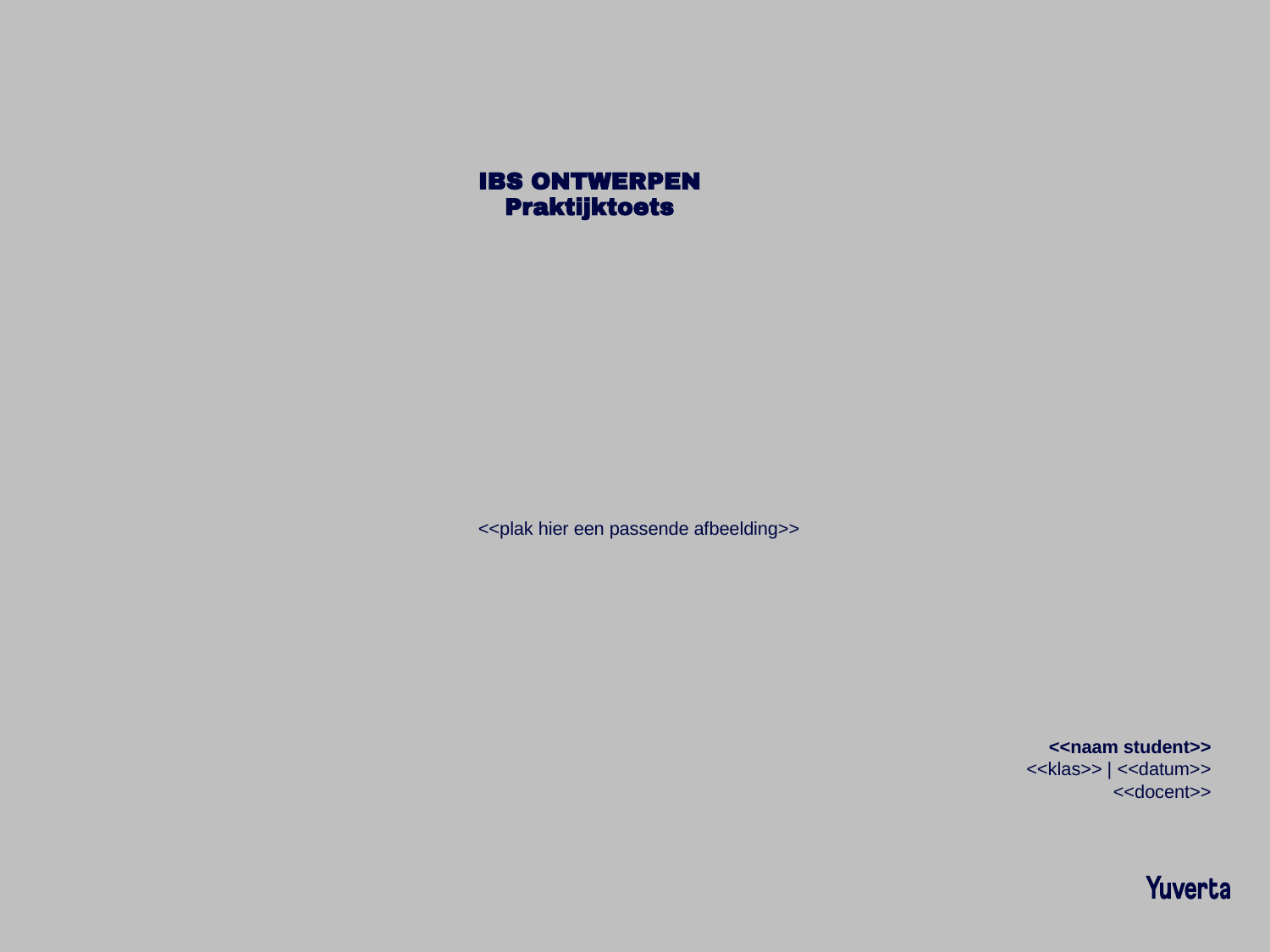

IBS ONTWERPEN
Praktijktoets

<<plak hier een passende afbeelding>>
<<naam student>>
<<klas>> | <<datum>>
<<docent>>